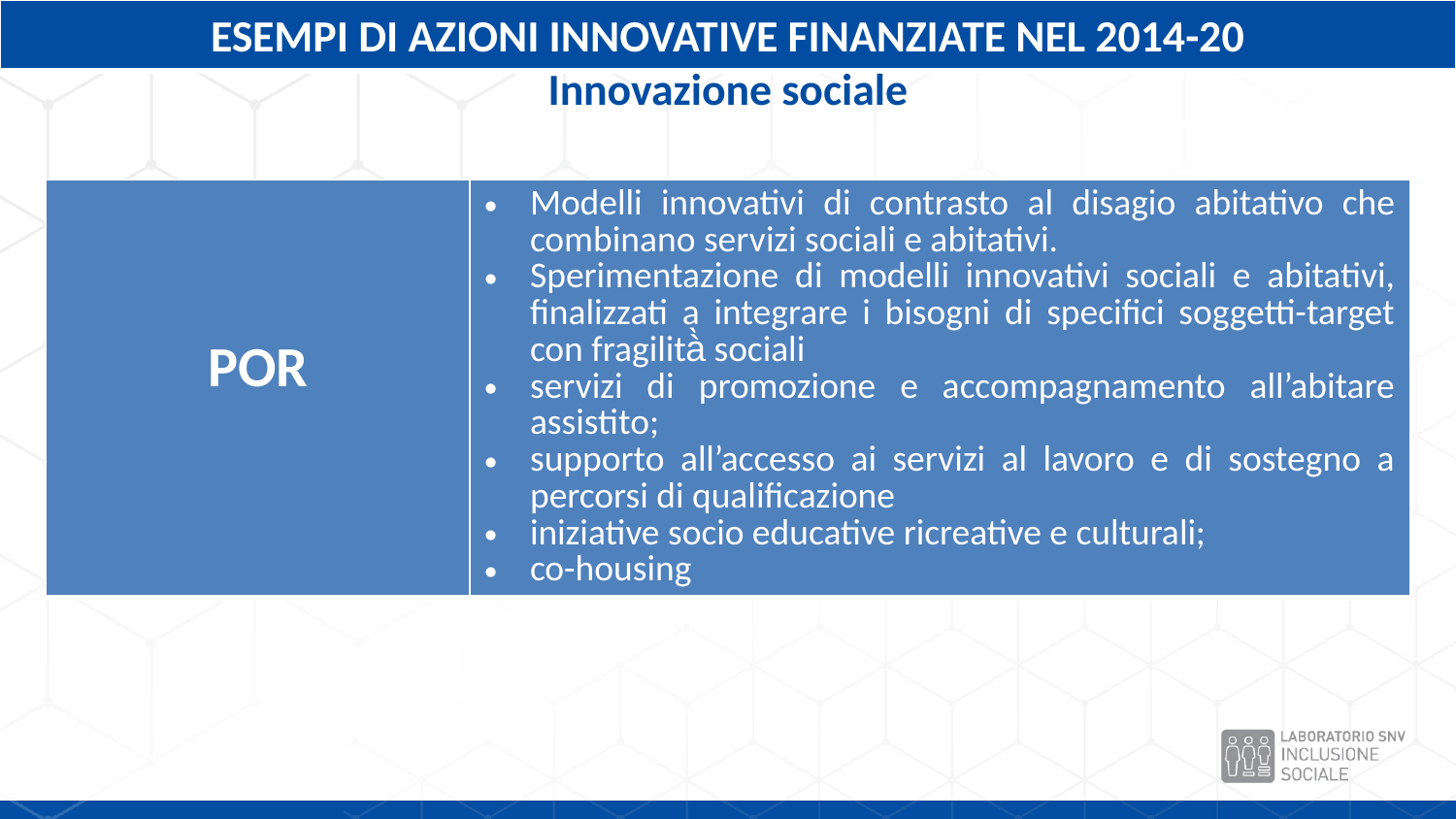

# ESEMPI DI AZIONI INNOVATIVE FINANZIATE NEL 2014-20 Innovazione sociale
| POR | Modelli innovativi di contrasto al disagio abitativo che combinano servizi sociali e abitativi. Sperimentazione di modelli innovativi sociali e abitativi, finalizzati a integrare i bisogni di specifici soggetti-target con fragilità̀ sociali servizi di promozione e accompagnamento all’abitare assistito; supporto all’accesso ai servizi al lavoro e di sostegno a percorsi di qualificazione iniziative socio educative ricreative e culturali; co-housing |
| --- | --- |